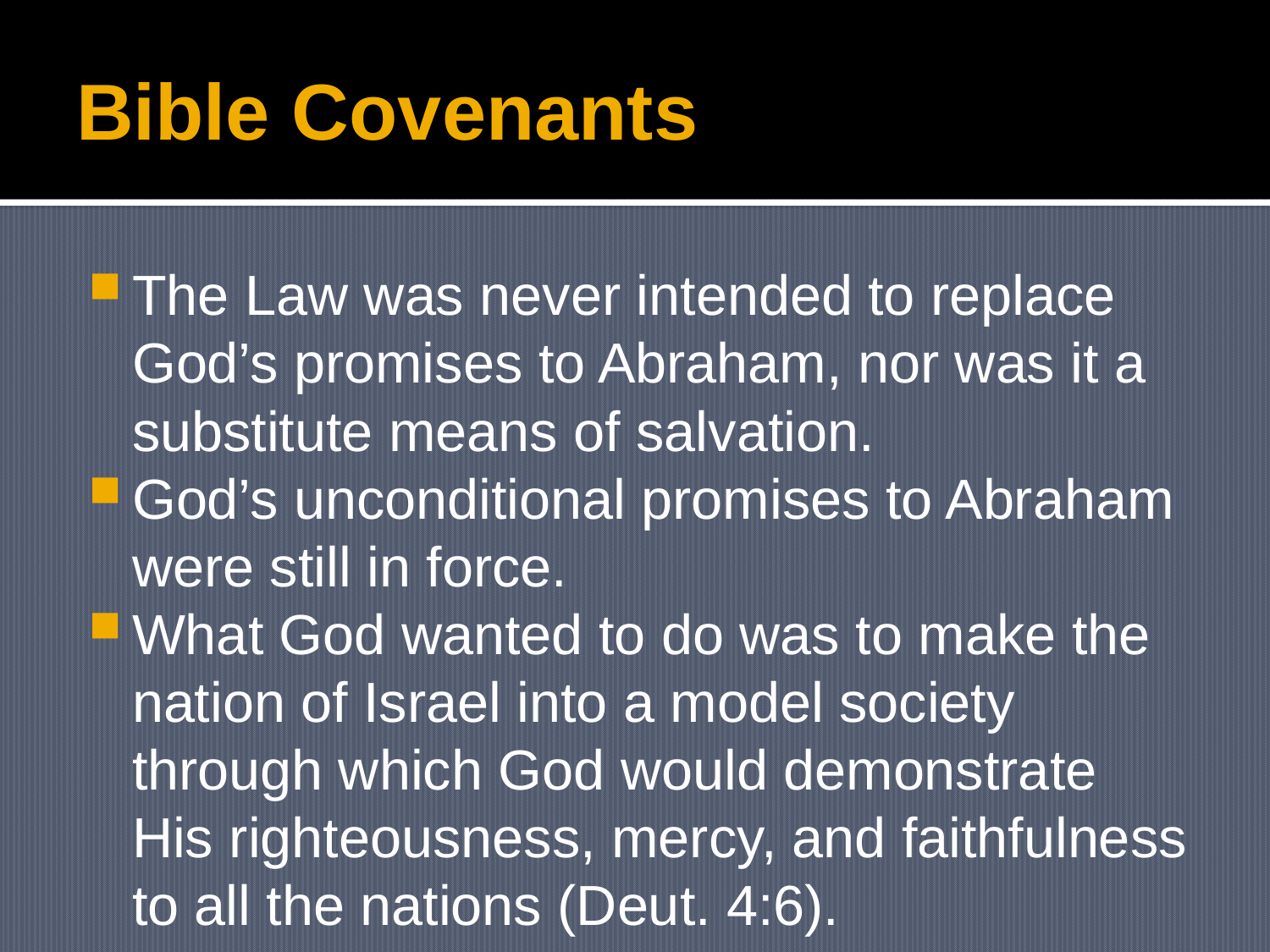

# Bible Covenants
The Law was never intended to replace God’s promises to Abraham, nor was it a substitute means of salvation.
God’s unconditional promises to Abraham were still in force.
What God wanted to do was to make the nation of Israel into a model society through which God would demonstrate His righteousness, mercy, and faithfulness to all the nations (Deut. 4:6).